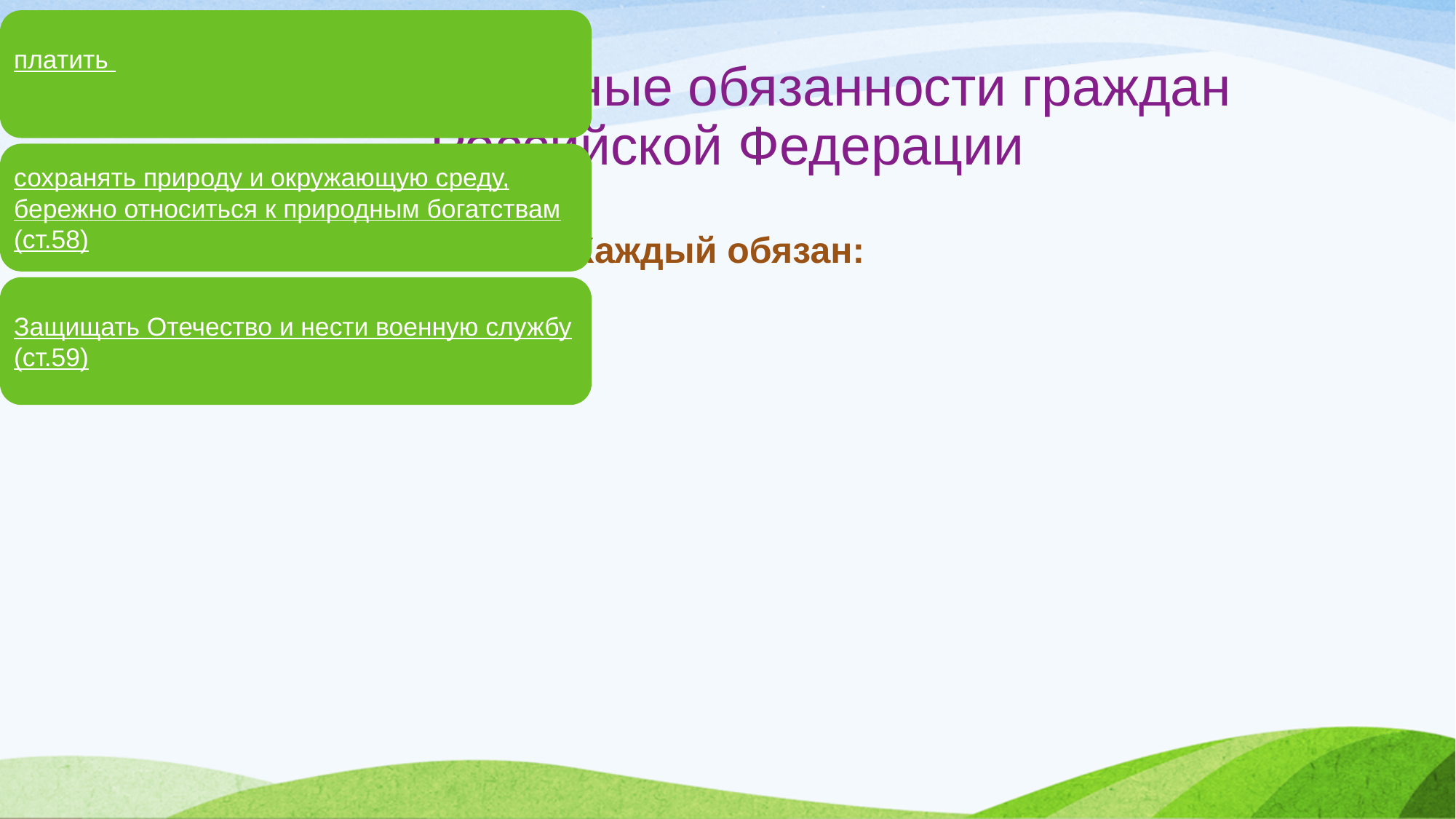

# Конституционные обязанности граждан Российской Федерации
Каждый обязан:
платить законно установленные налоги и сборы (ст.57)
сохранять природу и окружающую среду, бережно относиться к природным богатствам (ст.58)
Защищать Отечество и нести военную службу (ст.59)